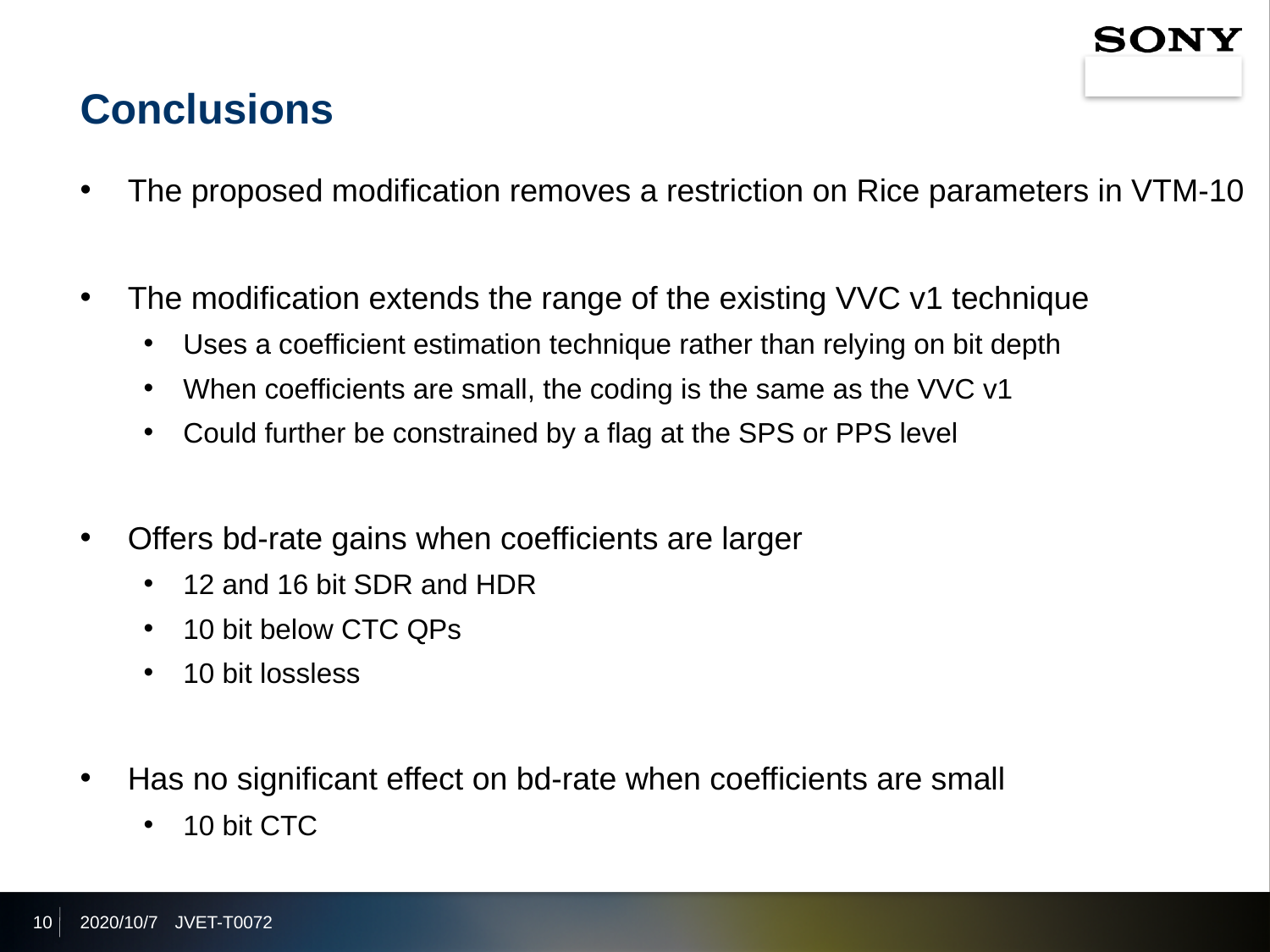

# Conclusions
The proposed modification removes a restriction on Rice parameters in VTM-10

The modification extends the range of the existing VVC v1 technique
Uses a coefficient estimation technique rather than relying on bit depth
When coefficients are small, the coding is the same as the VVC v1
Could further be constrained by a flag at the SPS or PPS level

Offers bd-rate gains when coefficients are larger
12 and 16 bit SDR and HDR
10 bit below CTC QPs
10 bit lossless

Has no significant effect on bd-rate when coefficients are small
10 bit CTC

10
2020/10/7
JVET-T0072